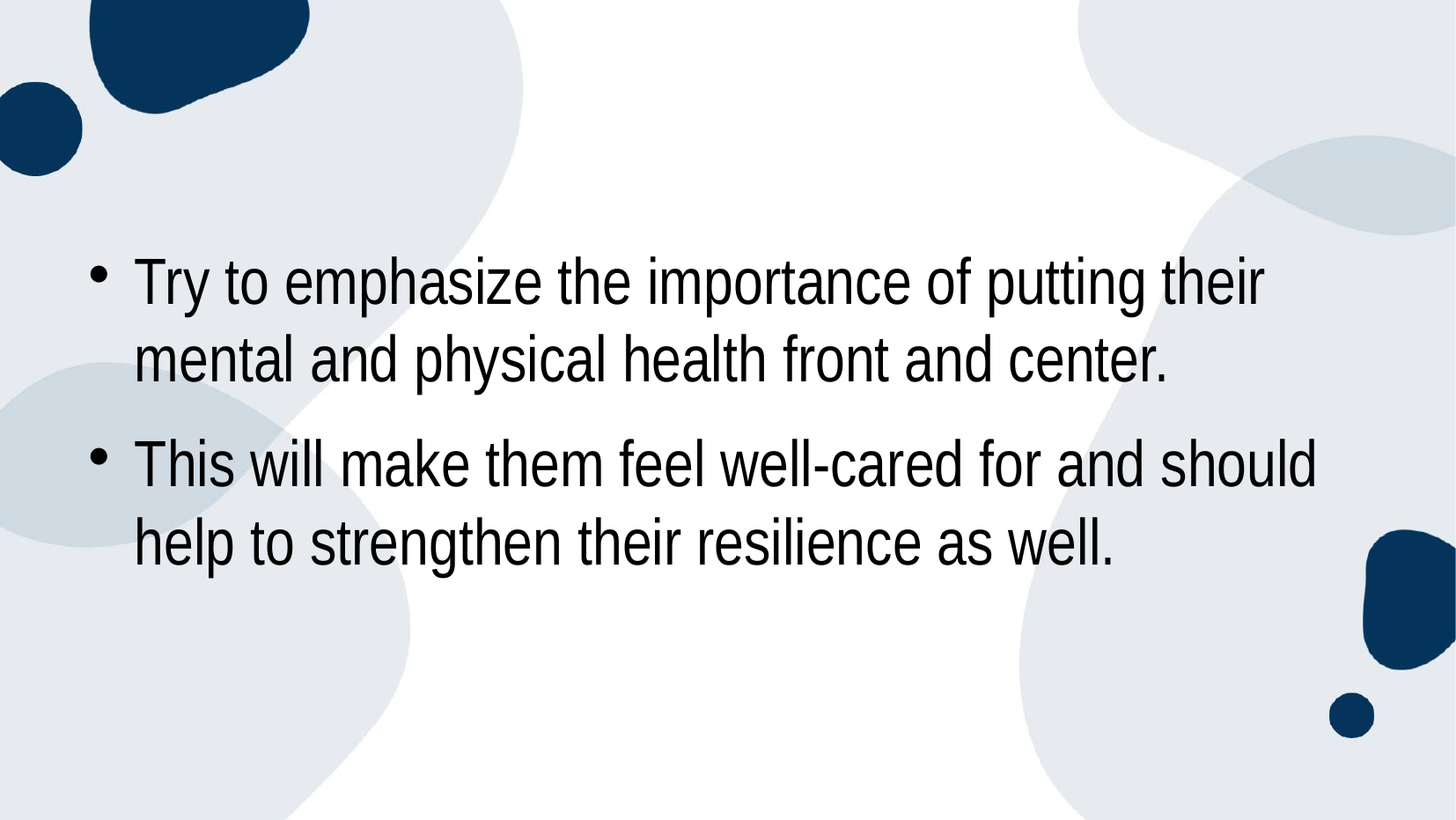

#
Try to emphasize the importance of putting their mental and physical health front and center.
This will make them feel well-cared for and should help to strengthen their resilience as well.